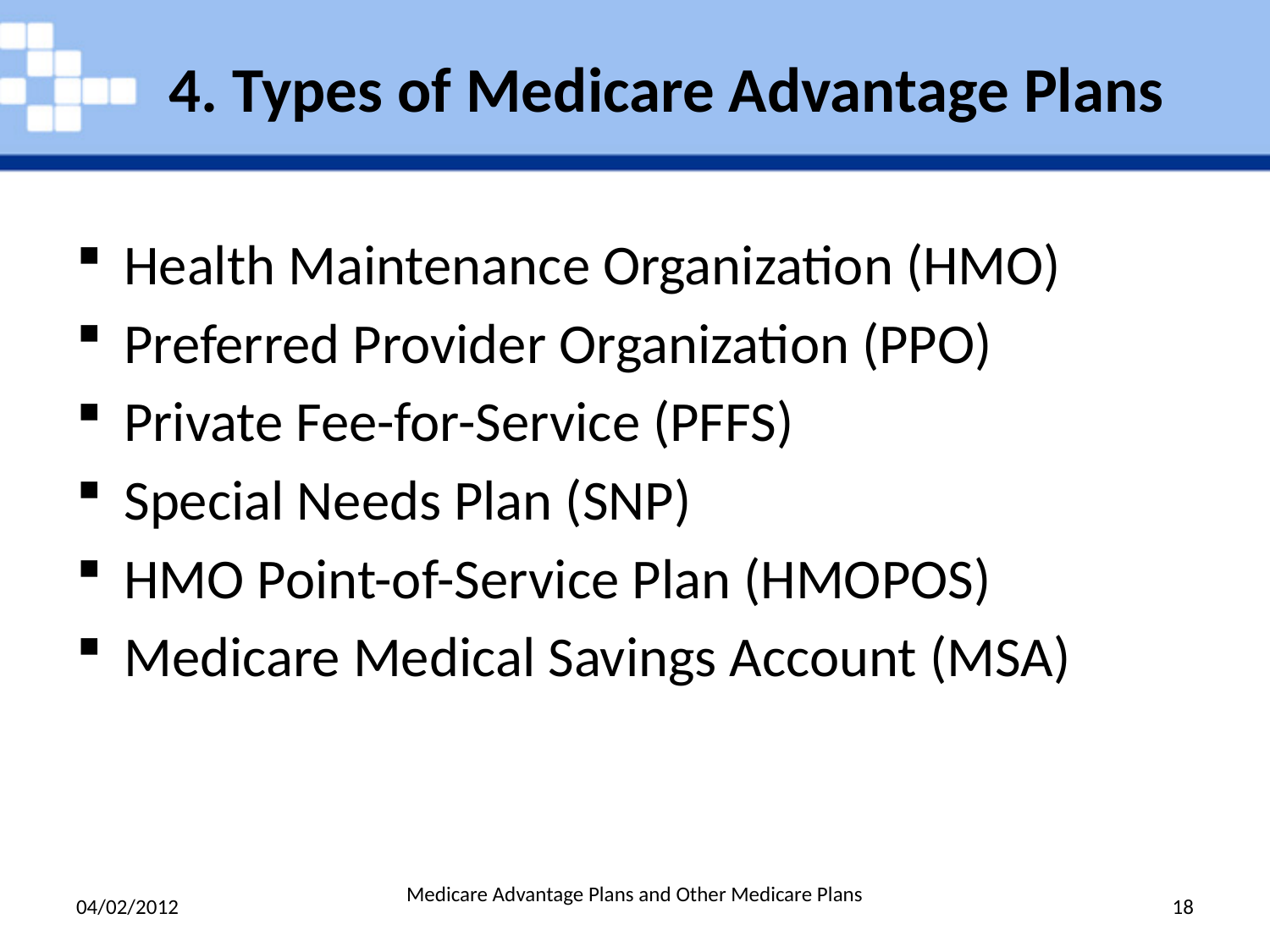

# 4. Types of Medicare Advantage Plans
Health Maintenance Organization (HMO)
Preferred Provider Organization (PPO)
Private Fee-for-Service (PFFS)
Special Needs Plan (SNP)
HMO Point-of-Service Plan (HMOPOS)
Medicare Medical Savings Account (MSA)

04/02/2012
Medicare Advantage Plans and Other Medicare Plans

18